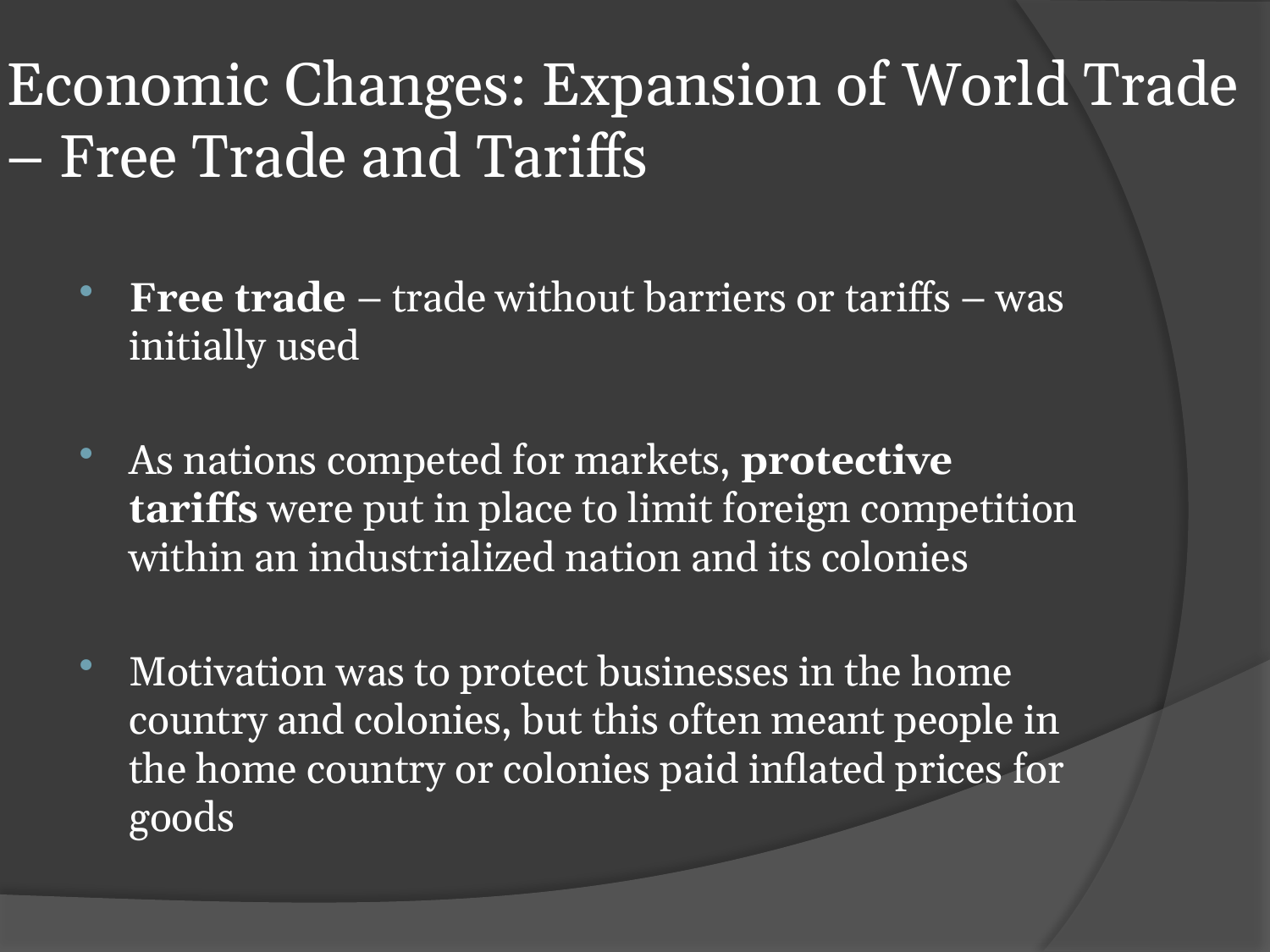

# Economic Changes: Expansion of World Trade – Free Trade and Tariffs
Free trade – trade without barriers or tariffs – was initially used

As nations competed for markets, protective tariffs were put in place to limit foreign competition within an industrialized nation and its colonies

Motivation was to protect businesses in the home country and colonies, but this often meant people in the home country or colonies paid inflated prices for goods